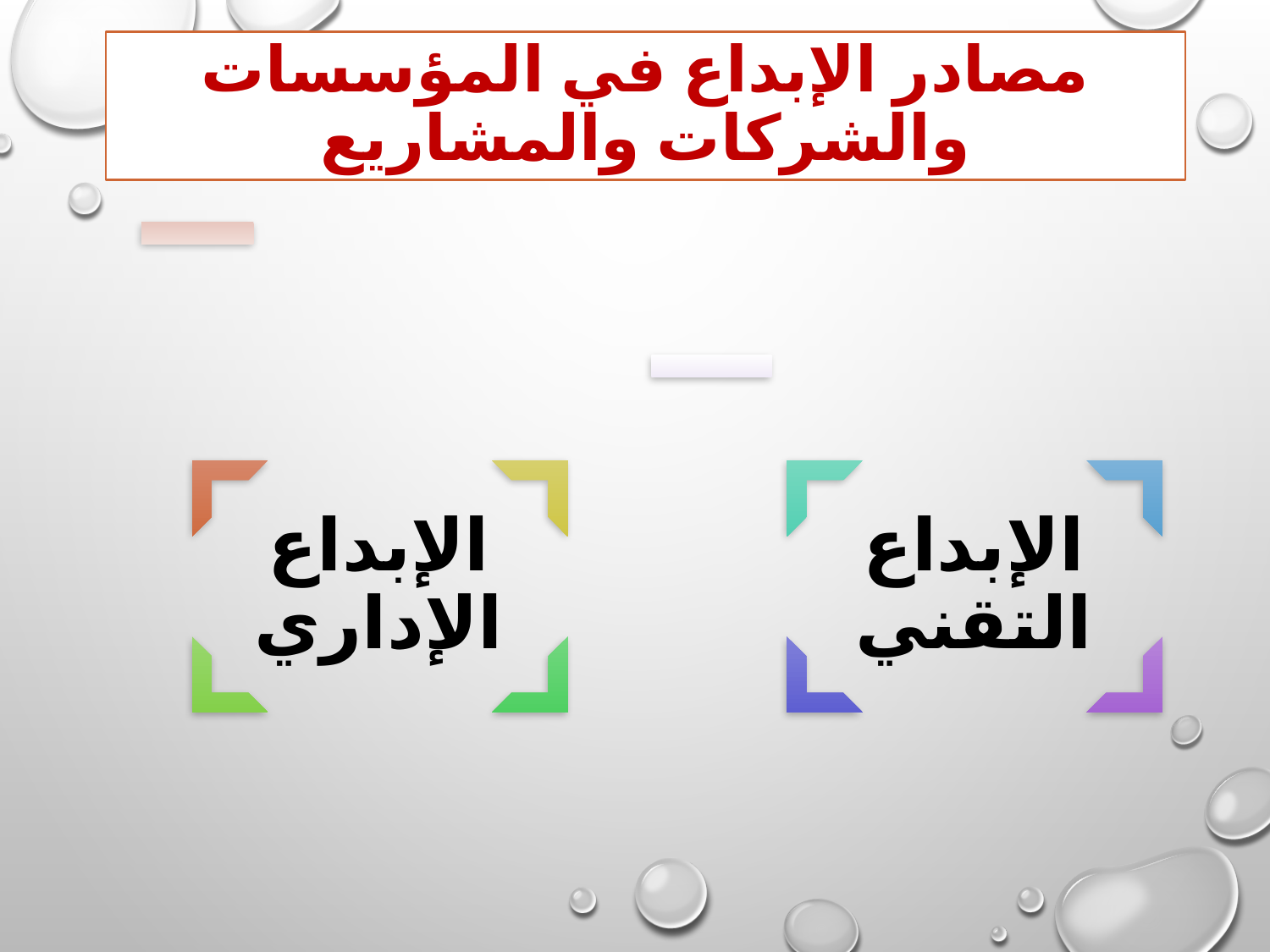

# مصادر الإبداع في المؤسسات والشركات والمشاريع
الإبداع الإداري
الإبداع التقني